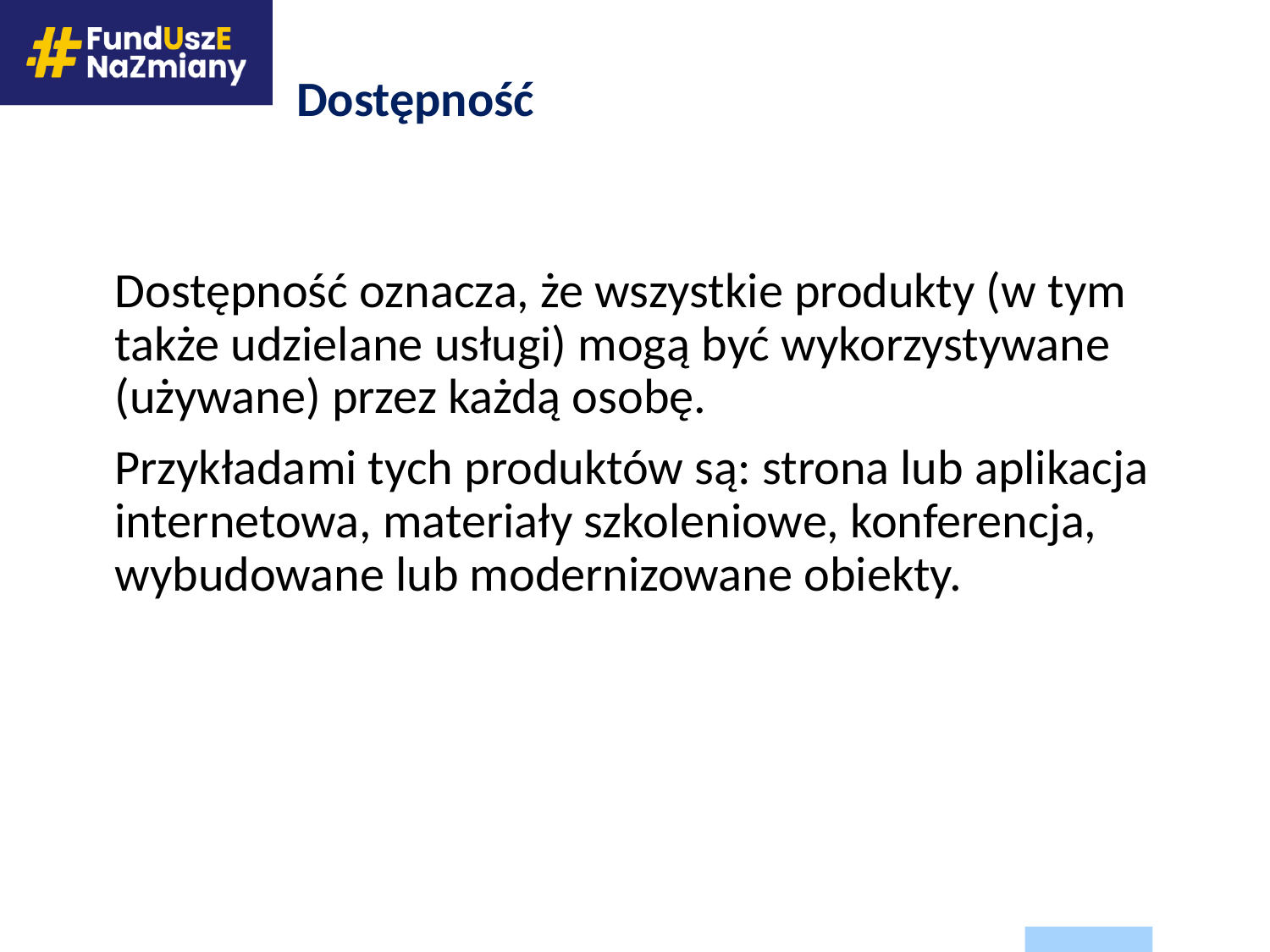

Dostępność

Dostępność oznacza, że wszystkie produkty (w tym także udzielane usługi) mogą być wykorzystywane (używane) przez każdą osobę.
Przykładami tych produktów są: strona lub aplikacja internetowa, materiały szkoleniowe, konferencja, wybudowane lub modernizowane obiekty.